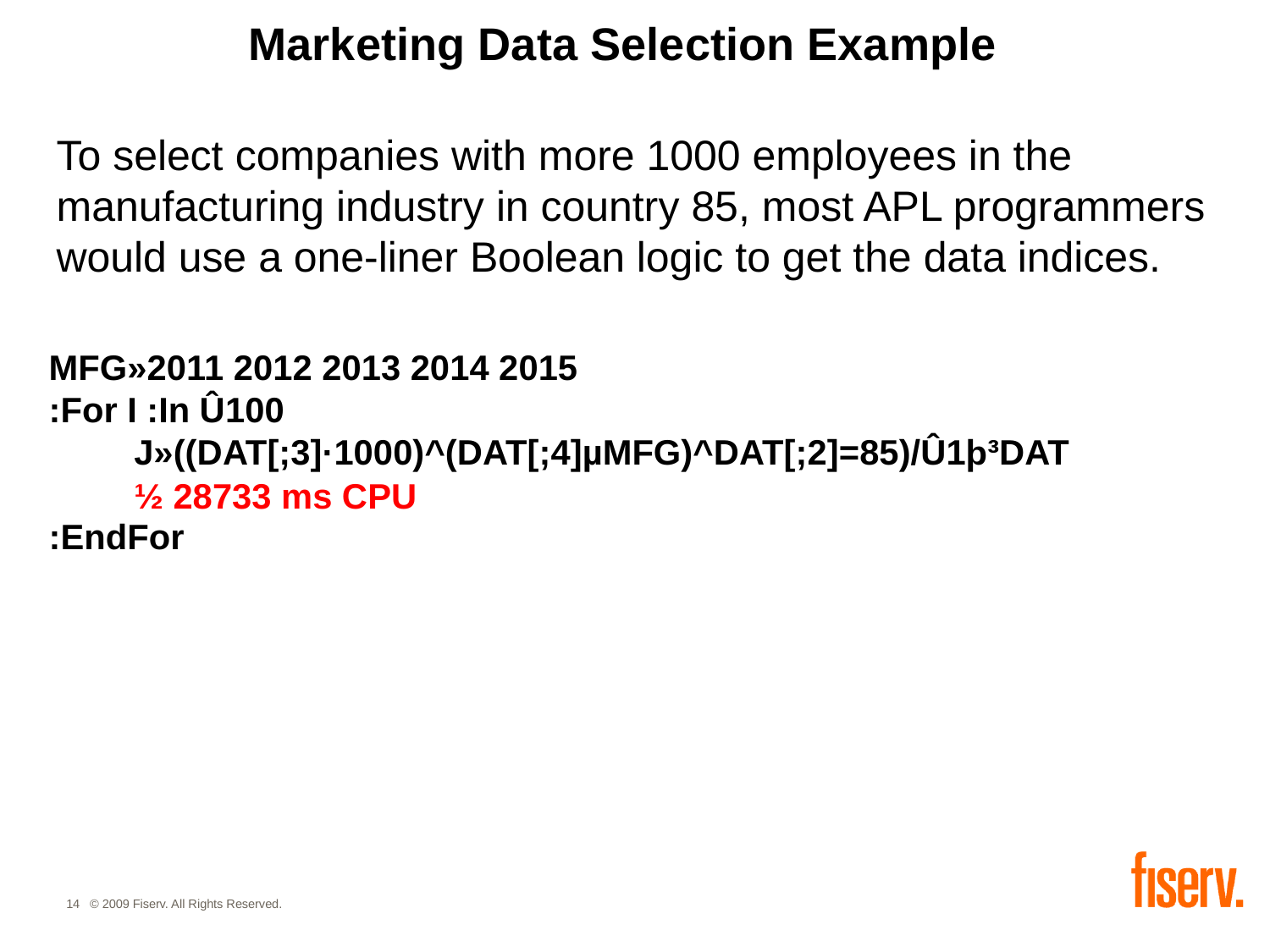

# Marketing Data Selection Example
To select companies with more 1000 employees in the manufacturing industry in country 85, most APL programmers would use a one-liner Boolean logic to get the data indices.
MFG»2011 2012 2013 2014 2015
:For I :In Û100

:EndFor
J»((DAT[;3]·1000)^(DAT[;4]µMFG)^DAT[;2]=85)/Û1þ³DAT
½ 28733 ms CPU